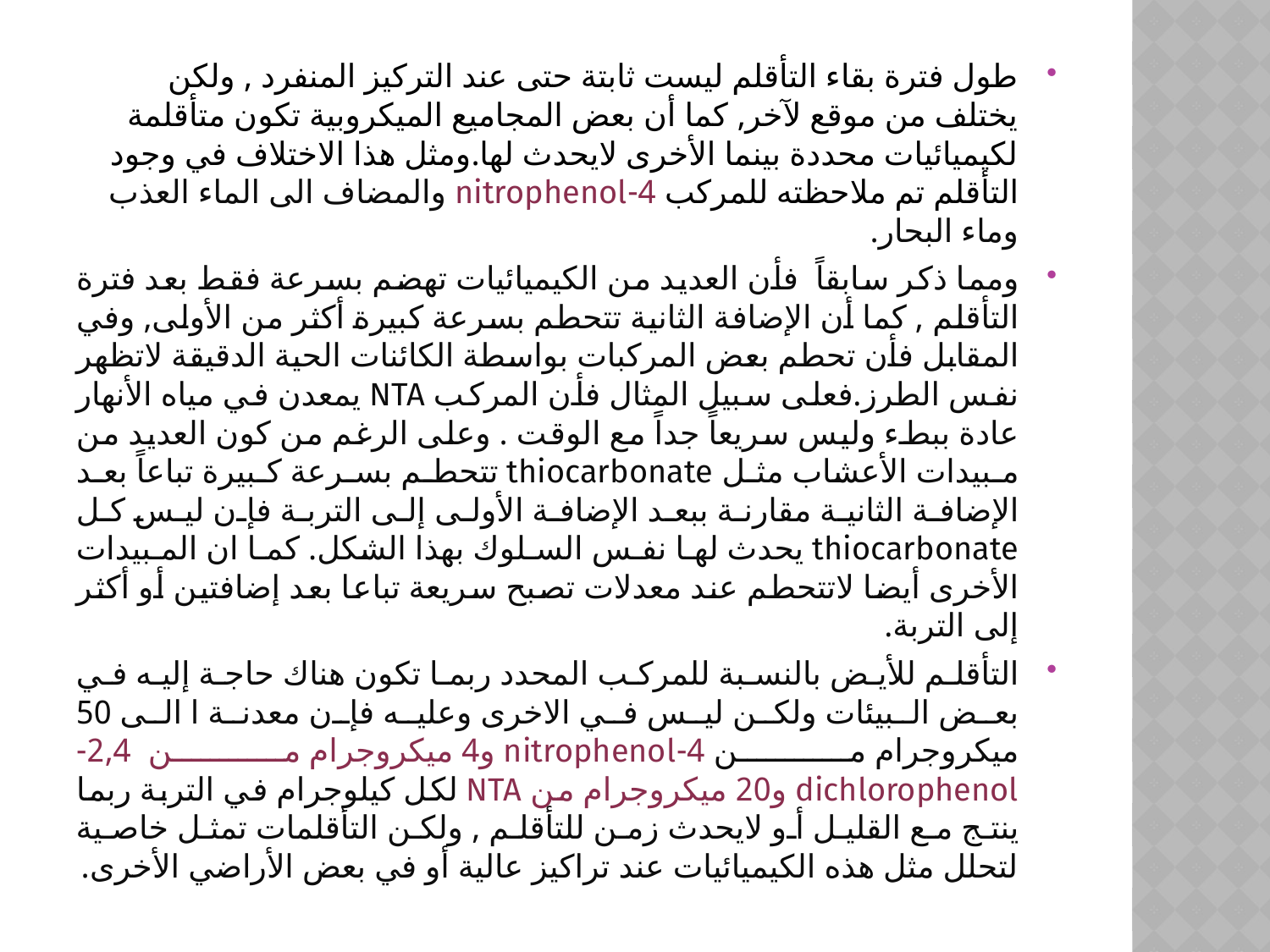

طول فترة بقاء التأقلم ليست ثابتة حتى عند التركيز المنفرد , ولكن يختلف من موقع لآخر, كما أن بعض المجاميع الميكروبية تكون متأقلمة لكيميائيات محددة بينما الأخرى لايحدث لها.ومثل هذا الاختلاف في وجود التأقلم تم ملاحظته للمركب 4-nitrophenol والمضاف الى الماء العذب وماء البحار.
ومما ذكر سابقاً  فأن العديد من الكيميائيات تهضم بسرعة فقط بعد فترة التأقلم , كما أن الإضافة الثانية تتحطم بسرعة كبيرة أكثر من الأولى, وفي المقابل فأن تحطم بعض المركبات بواسطة الكائنات الحية الدقيقة لاتظهر نفس الطرز.فعلى سبيل المثال فأن المركب NTA يمعدن في مياه الأنهار عادة ببطء وليس سريعاً جداً مع الوقت . وعلى الرغم من كون العديد من مبيدات الأعشاب مثل thiocarbonate تتحطم بسرعة كبيرة تباعاً بعد الإضافة الثانية مقارنة ببعد الإضافة الأولى إلى التربة فإن ليس كل thiocarbonate يحدث لها نفس السلوك بهذا الشكل. كما ان المبيدات الأخرى أيضا لاتتحطم عند معدلات تصبح سريعة تباعا بعد إضافتين أو أكثر إلى التربة.
التأقلم للأيض بالنسبة للمركب المحدد ربما تكون هناك حاجة إليه في بعض البيئات ولكن ليس في الاخرى وعليه فإن معدنة ا الى 50 ميكروجرام من 4-nitrophenol و4 ميكروجرام من  2,4-dichlorophenol و20 ميكروجرام من NTA لكل كيلوجرام في التربة ربما ينتج مع القليل أو لايحدث زمن للتأقلم , ولكن التأقلمات تمثل خاصية لتحلل مثل هذه الكيميائيات عند تراكيز عالية أو في بعض الأراضي الأخرى.